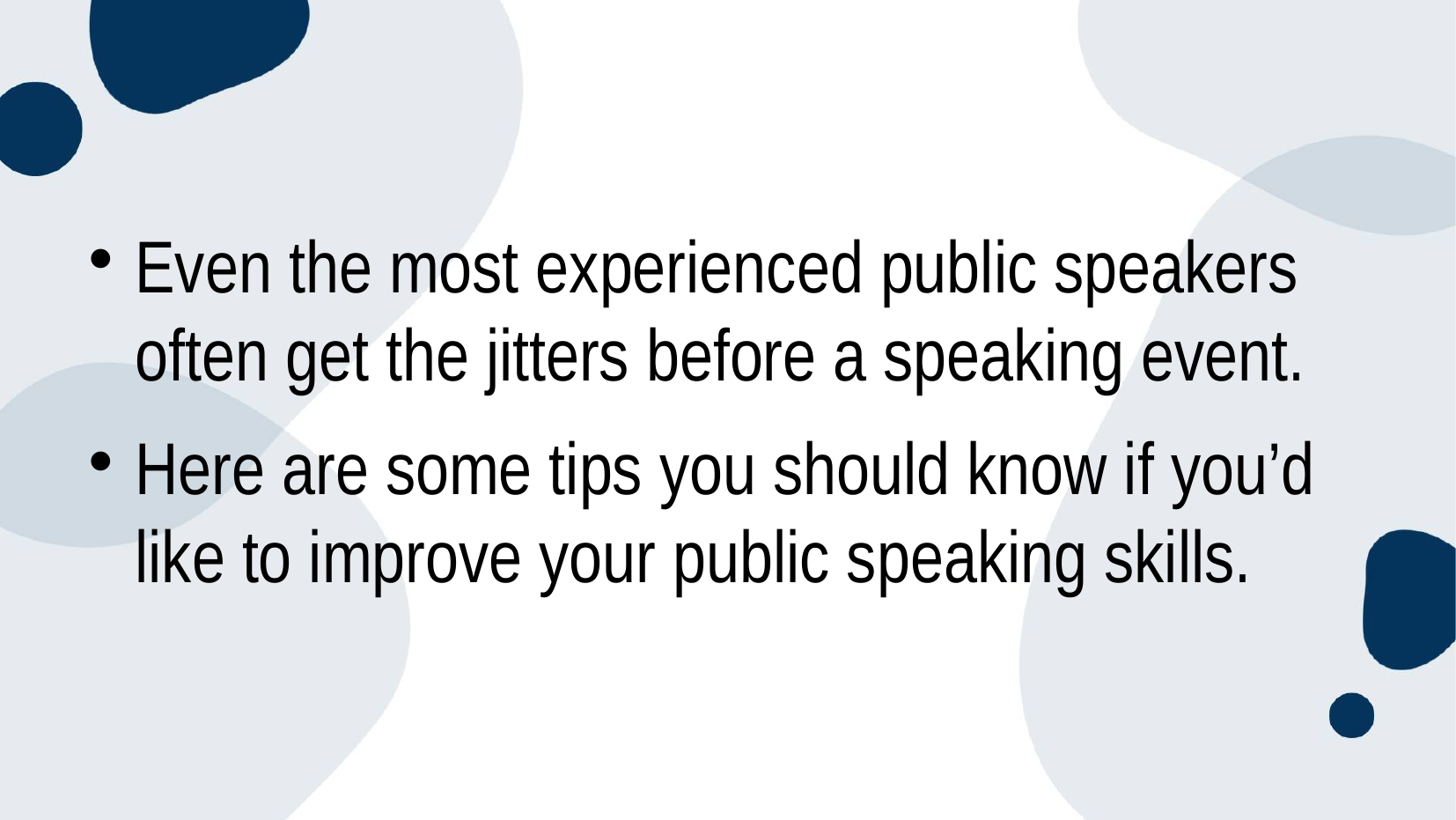

#
Even the most experienced public speakers often get the jitters before a speaking event.
Here are some tips you should know if you’d like to improve your public speaking skills.